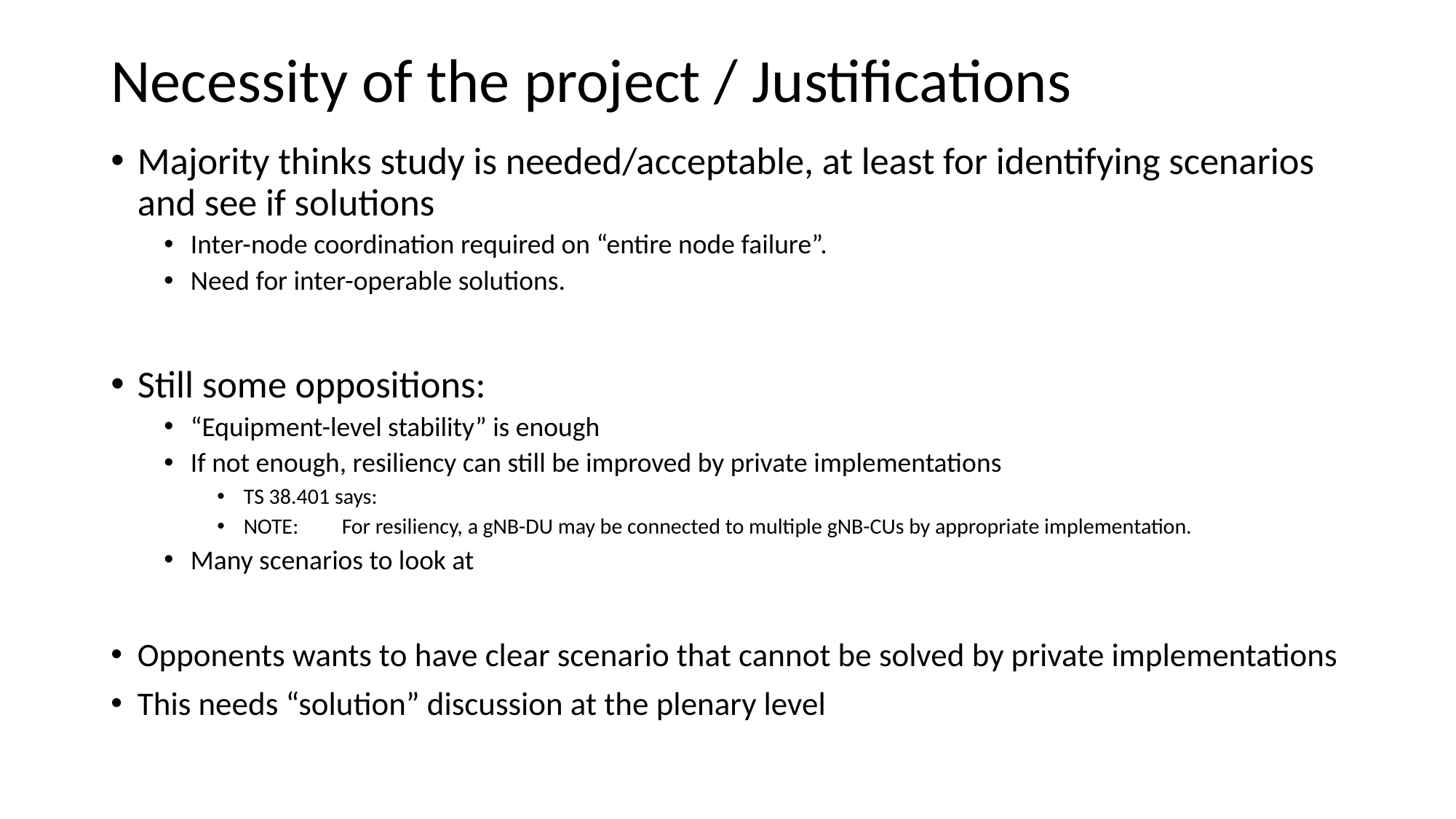

# Necessity of the project / Justifications
Majority thinks study is needed/acceptable, at least for identifying scenarios and see if solutions
Inter-node coordination required on “entire node failure”.
Need for inter-operable solutions.

Still some oppositions:
“Equipment-level stability” is enough
If not enough, resiliency can still be improved by private implementations
TS 38.401 says:
NOTE:	For resiliency, a gNB-DU may be connected to multiple gNB-CUs by appropriate implementation.
Many scenarios to look at

Opponents wants to have clear scenario that cannot be solved by private implementations
This needs “solution” discussion at the plenary level